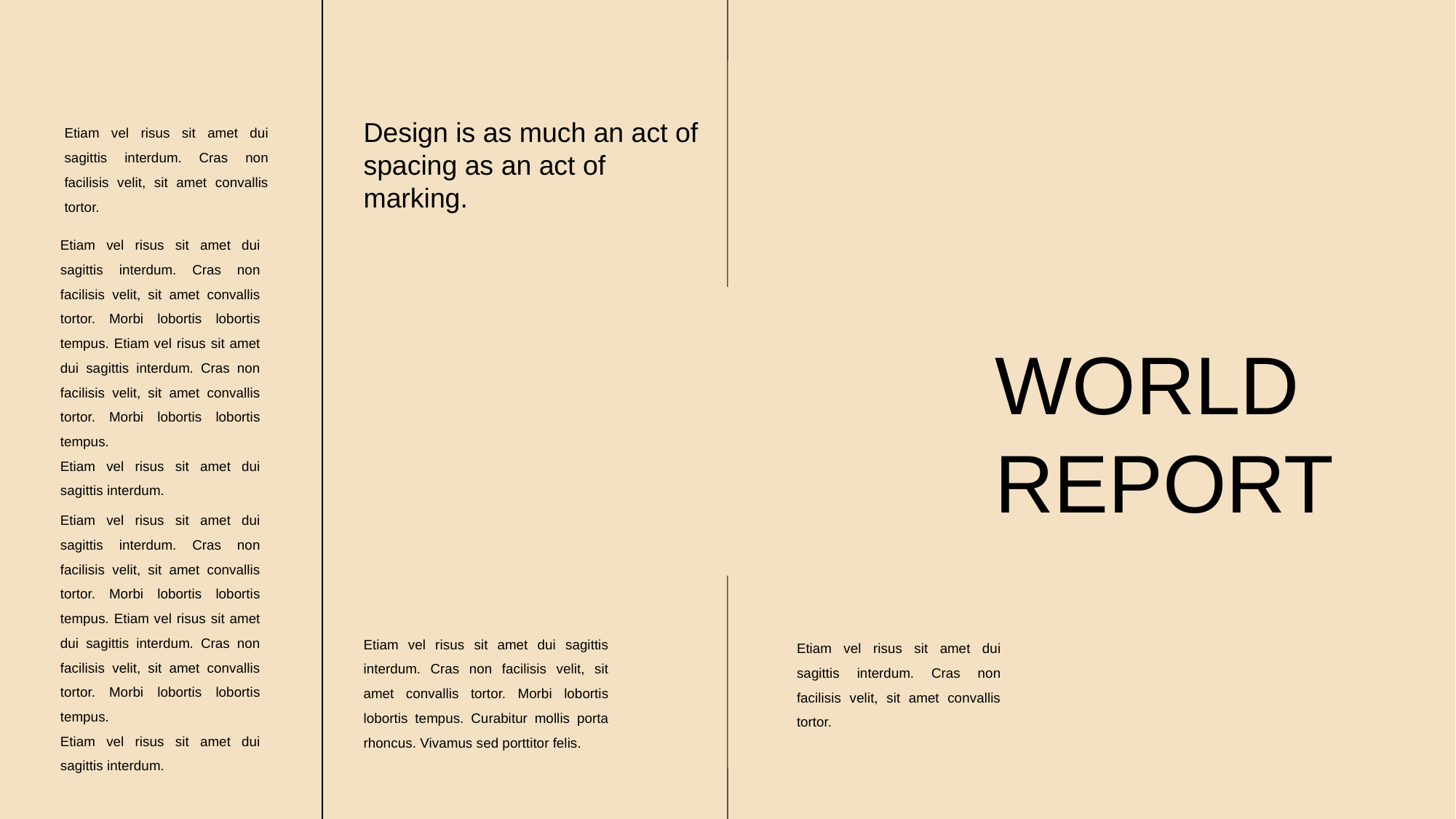

Design is as much an act of spacing as an act of marking.
Etiam vel risus sit amet dui sagittis interdum. Cras non facilisis velit, sit amet convallis tortor.
Etiam vel risus sit amet dui sagittis interdum. Cras non facilisis velit, sit amet convallis tortor. Morbi lobortis lobortis tempus. Etiam vel risus sit amet dui sagittis interdum. Cras non facilisis velit, sit amet convallis tortor. Morbi lobortis lobortis tempus.
Etiam vel risus sit amet dui sagittis interdum.

WORLD
REPORT
Etiam vel risus sit amet dui sagittis interdum. Cras non facilisis velit, sit amet convallis tortor. Morbi lobortis lobortis tempus. Etiam vel risus sit amet dui sagittis interdum. Cras non facilisis velit, sit amet convallis tortor. Morbi lobortis lobortis tempus.
Etiam vel risus sit amet dui sagittis interdum.

Etiam vel risus sit amet dui sagittis interdum. Cras non facilisis velit, sit amet convallis tortor. Morbi lobortis lobortis tempus. Curabitur mollis porta rhoncus. Vivamus sed porttitor felis.
Etiam vel risus sit amet dui sagittis interdum. Cras non facilisis velit, sit amet convallis tortor.